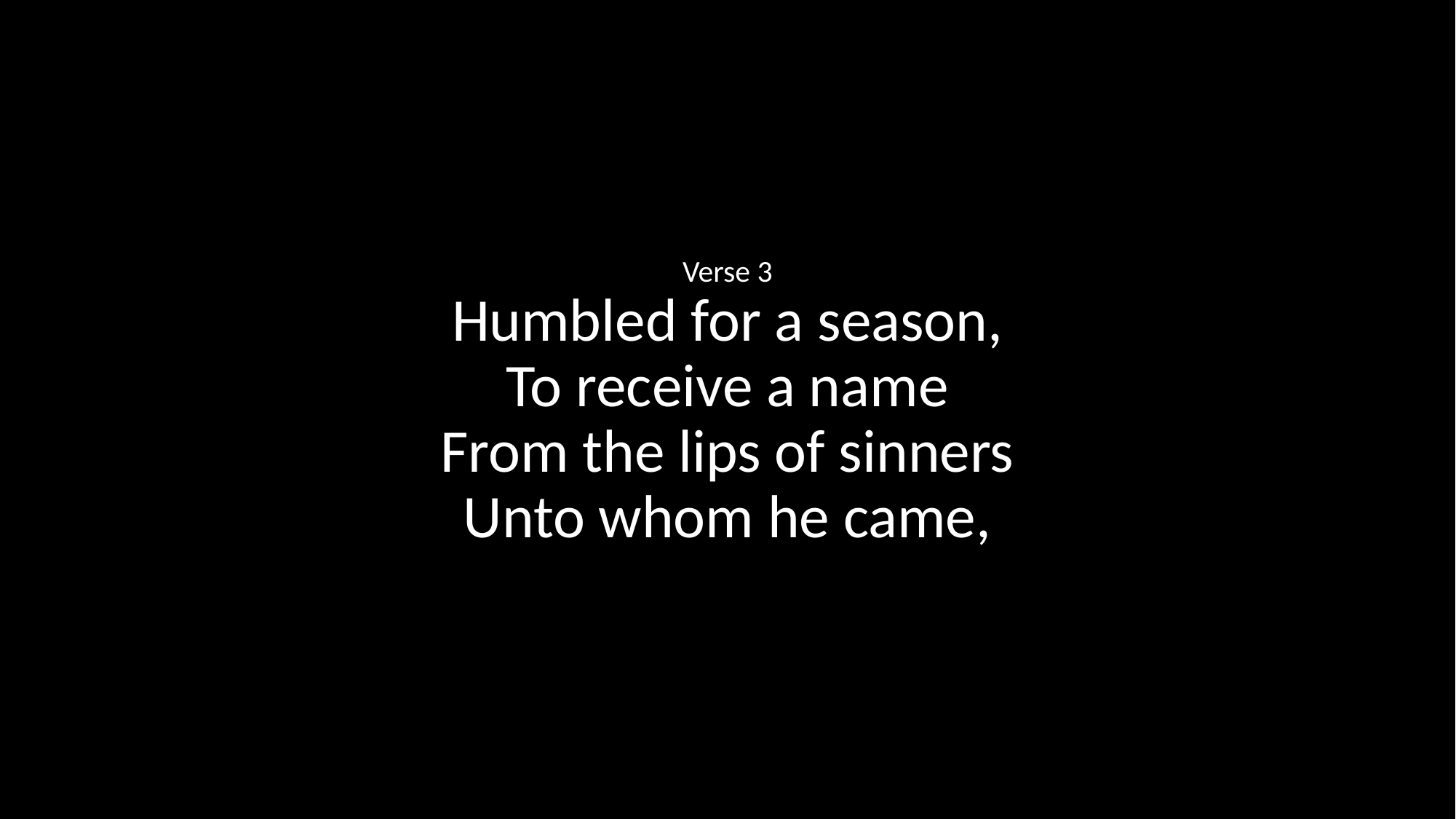

Verse 3
Humbled for a season,
To receive a name
From the lips of sinners
Unto whom he came,